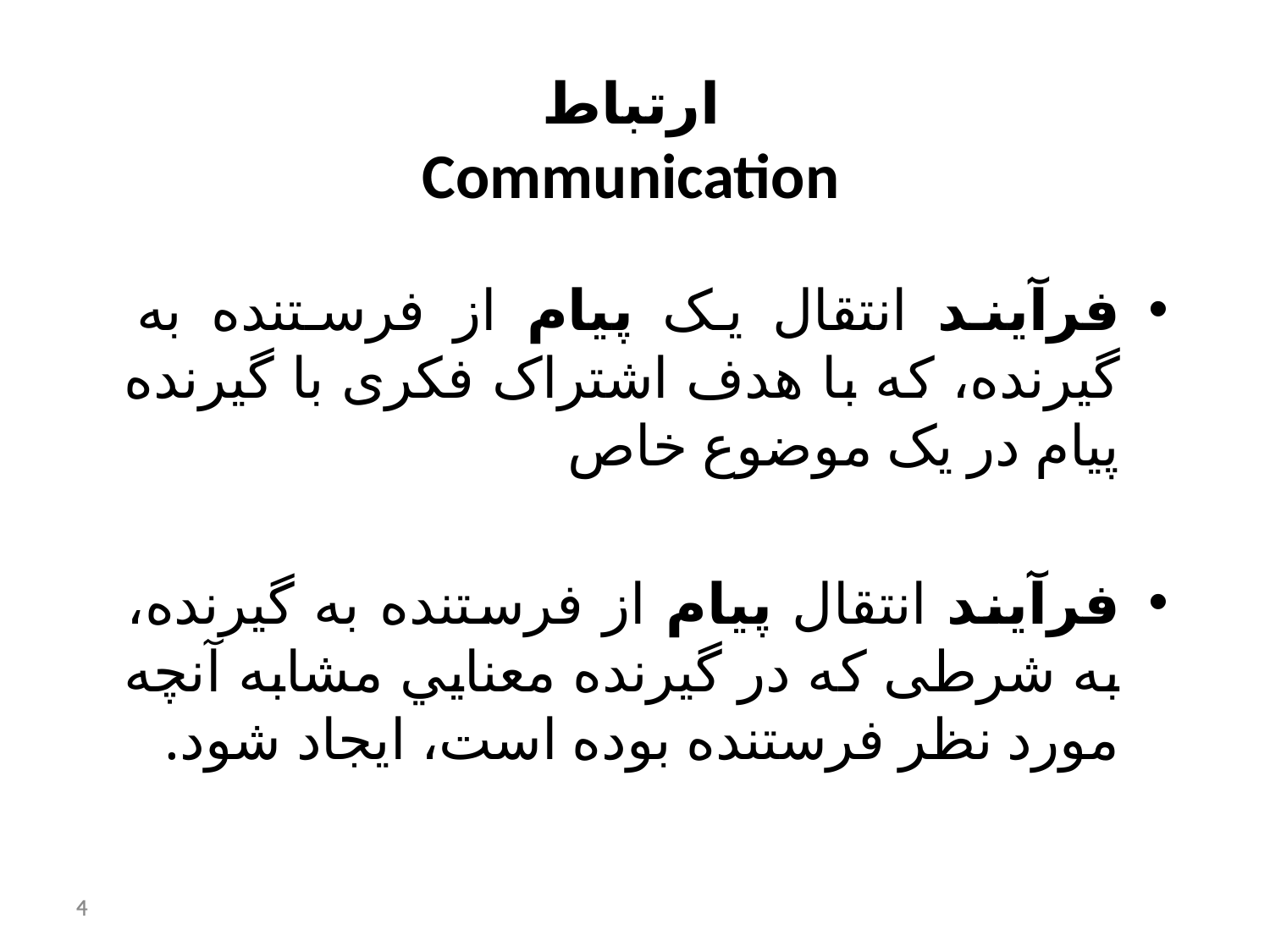

# ارتباط Communication
فرآيند انتقال يک پيام از فرستنده به گيرنده، که با هدف اشتراک فکری با گيرنده پيام در يک موضوع خاص

فرآيند انتقال پيام از فرستنده به گيرنده، به شرطی که در گيرنده معنايي مشابه آنچه مورد نظر فرستنده بوده است، ايجاد شود.

4